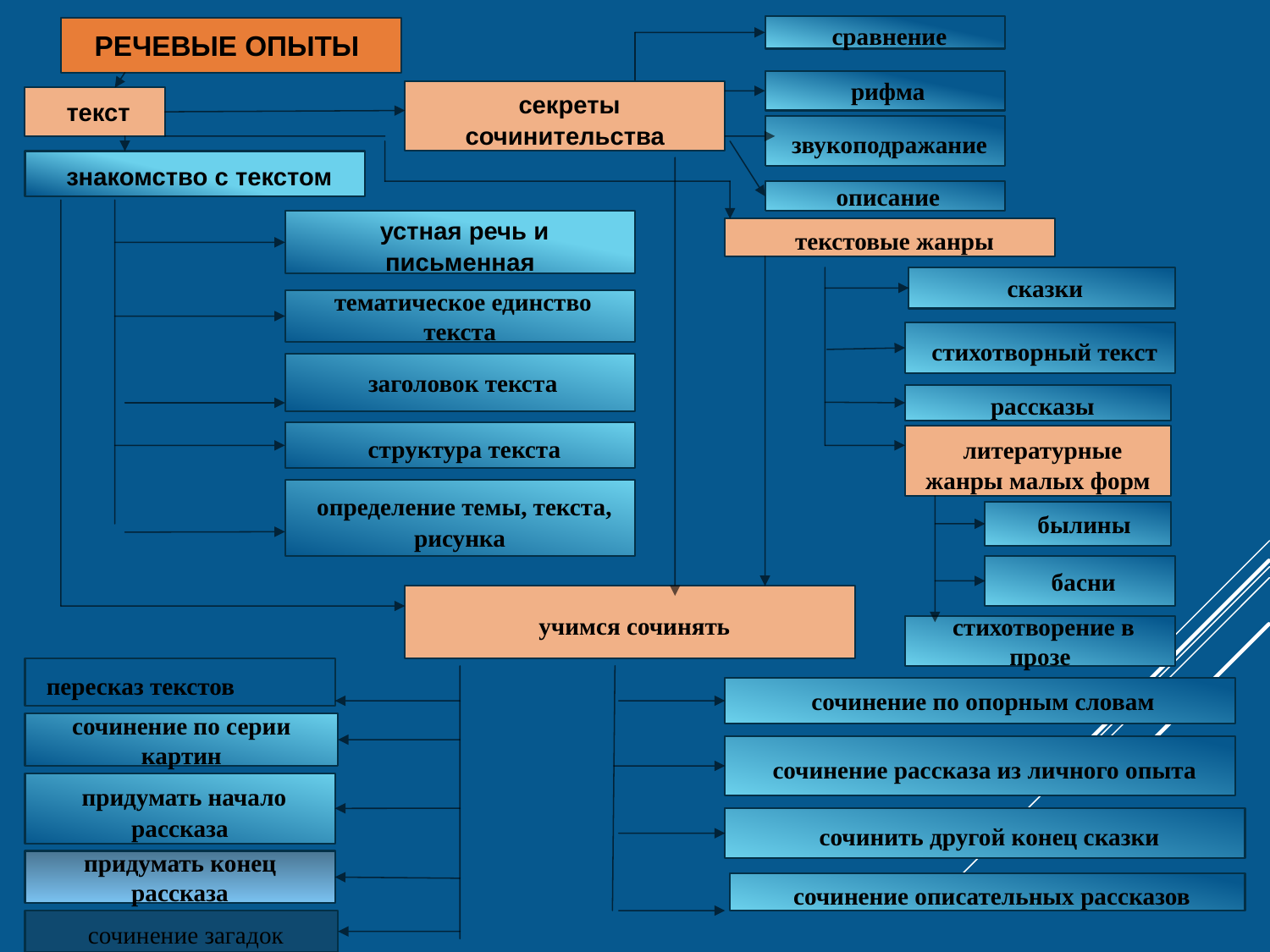

сравнение
РЕЧЕВЫЕ ОПЫТЫ
 рифма
 секреты сочинительства
 текст
 звукоподражание
 знакомство с текстом
 описание
 устная речь и письменная
 текстовые жанры
 сказки
 тематическое единство текста
 стихотворный текст
 заголовок текста
 рассказы
 структура текста
 литературные жанры малых форм
 определение темы, текста, рисунка
  былины
 басни
 учимся сочинять
 стихотворение в прозе
 пересказ текстов
 сочинение по опорным словам
сочинение по серии картин
 сочинение рассказа из личного опыта
 придумать начало рассказа
 сочинить другой конец сказки
придумать конец рассказа
 сочинение описательных рассказов
 сочинение загадок